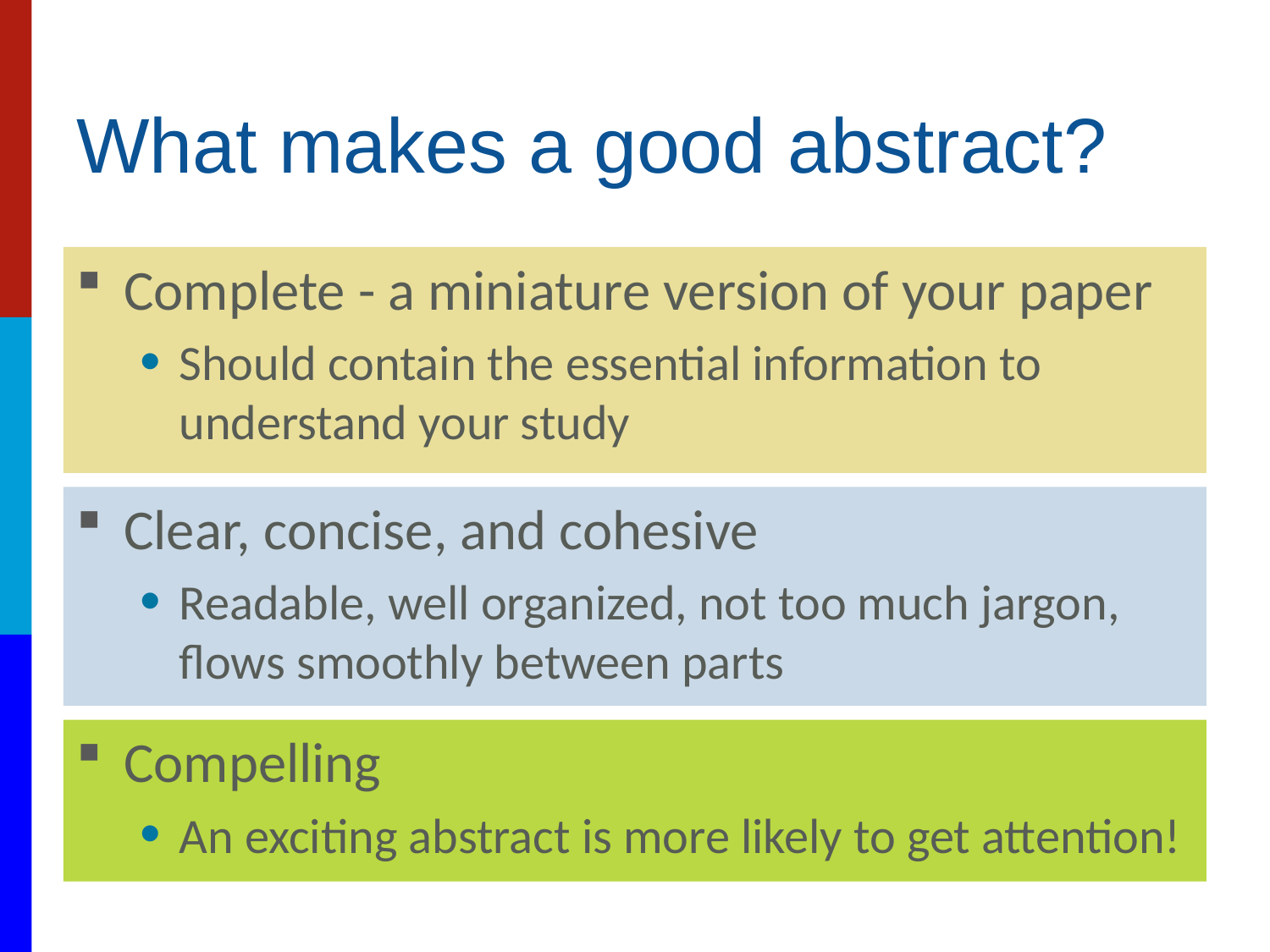

# What makes a good abstract?
Complete - a miniature version of your paper
Should contain the essential information to understand your study
Clear, concise, and cohesive
Readable, well organized, not too much jargon, flows smoothly between parts

Compelling
An exciting abstract is more likely to get attention!